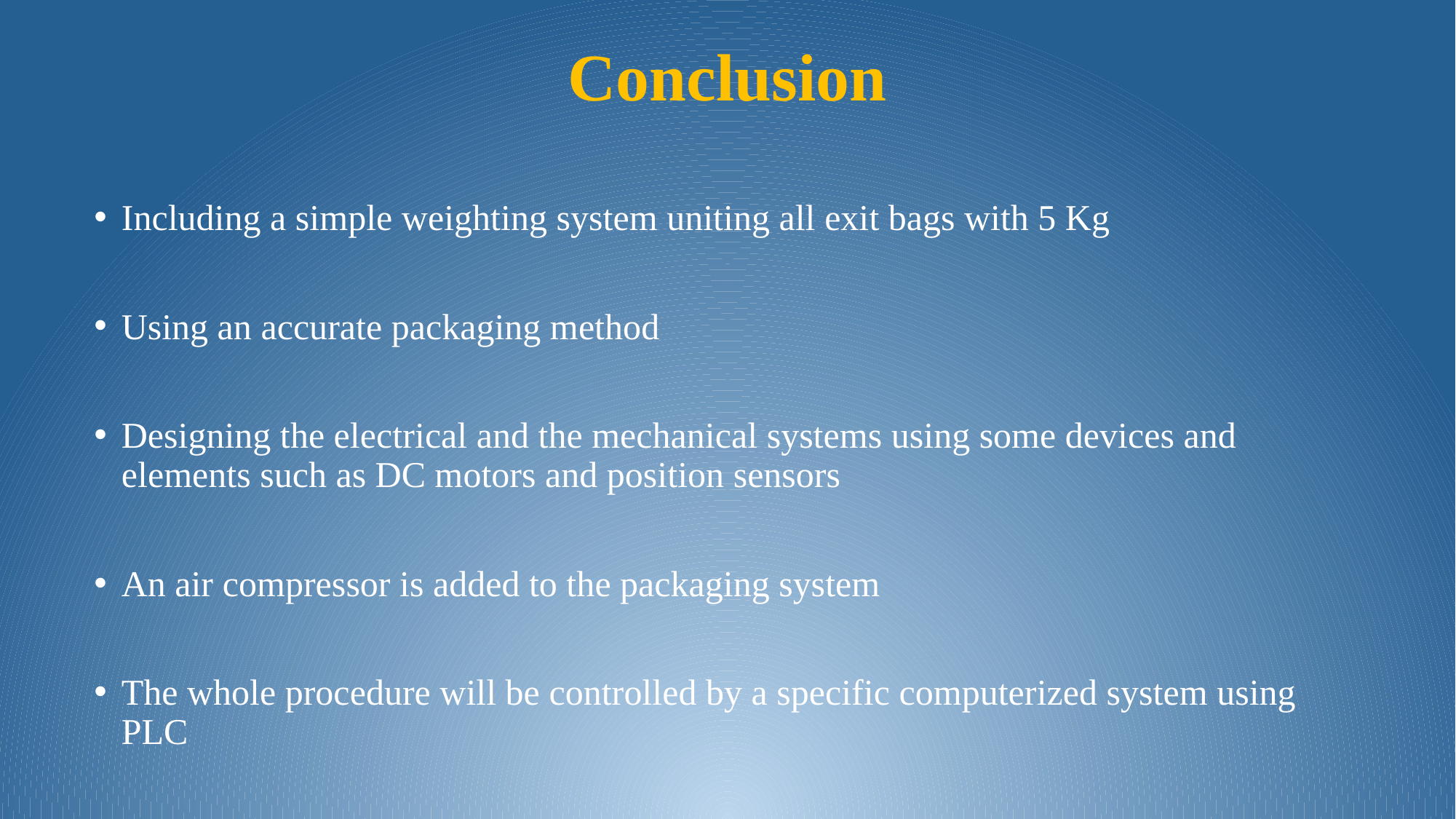

# Conclusion
Including a simple weighting system uniting all exit bags with 5 Kg

Using an accurate packaging method

Designing the electrical and the mechanical systems using some devices and elements such as DC motors and position sensors

An air compressor is added to the packaging system

The whole procedure will be controlled by a specific computerized system using PLC